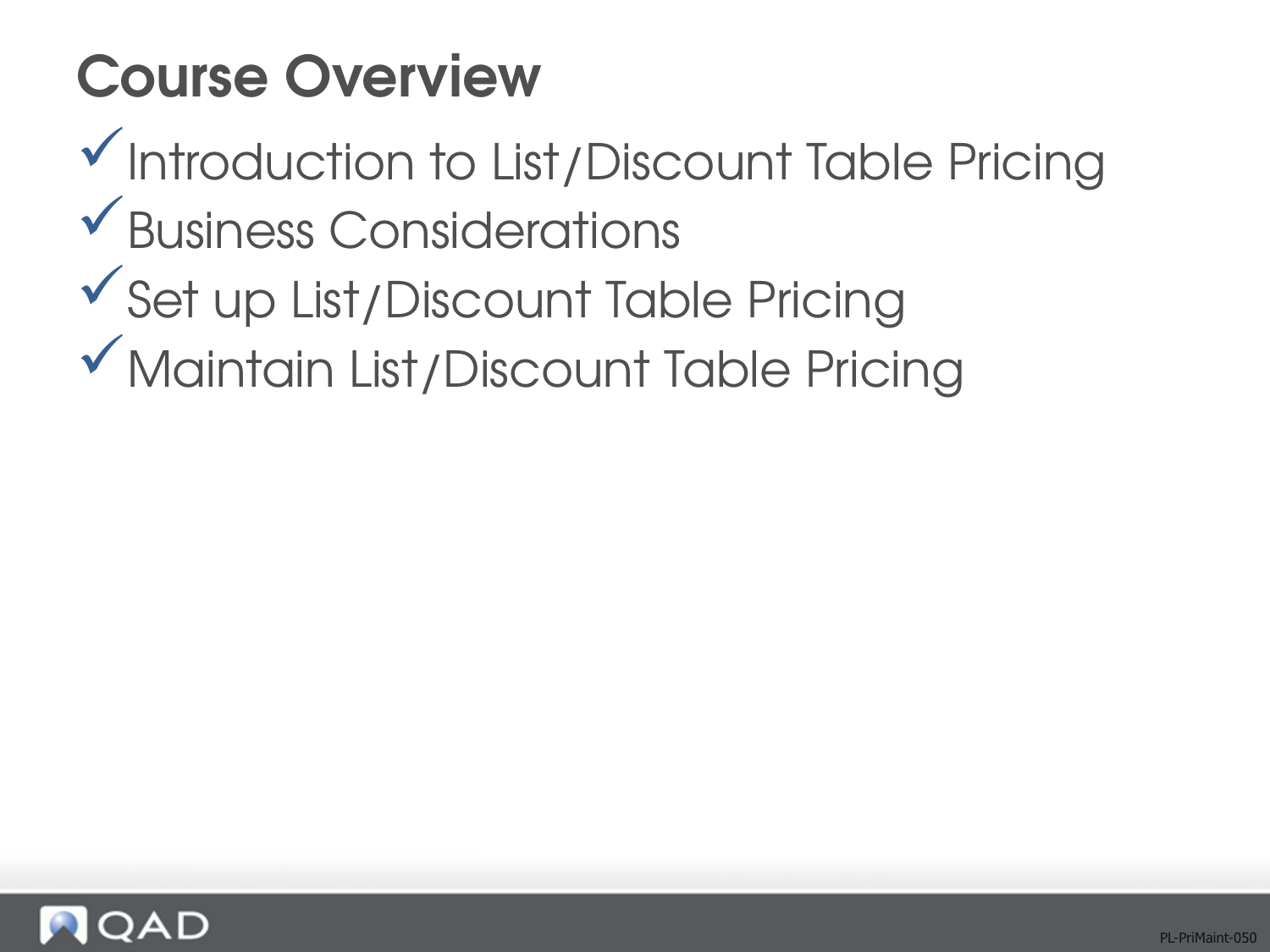

# Course Overview
Introduction to List/Discount Table Pricing
Business Considerations
Set up List/Discount Table Pricing
Maintain List/Discount Table Pricing
PL-PriMaint-050